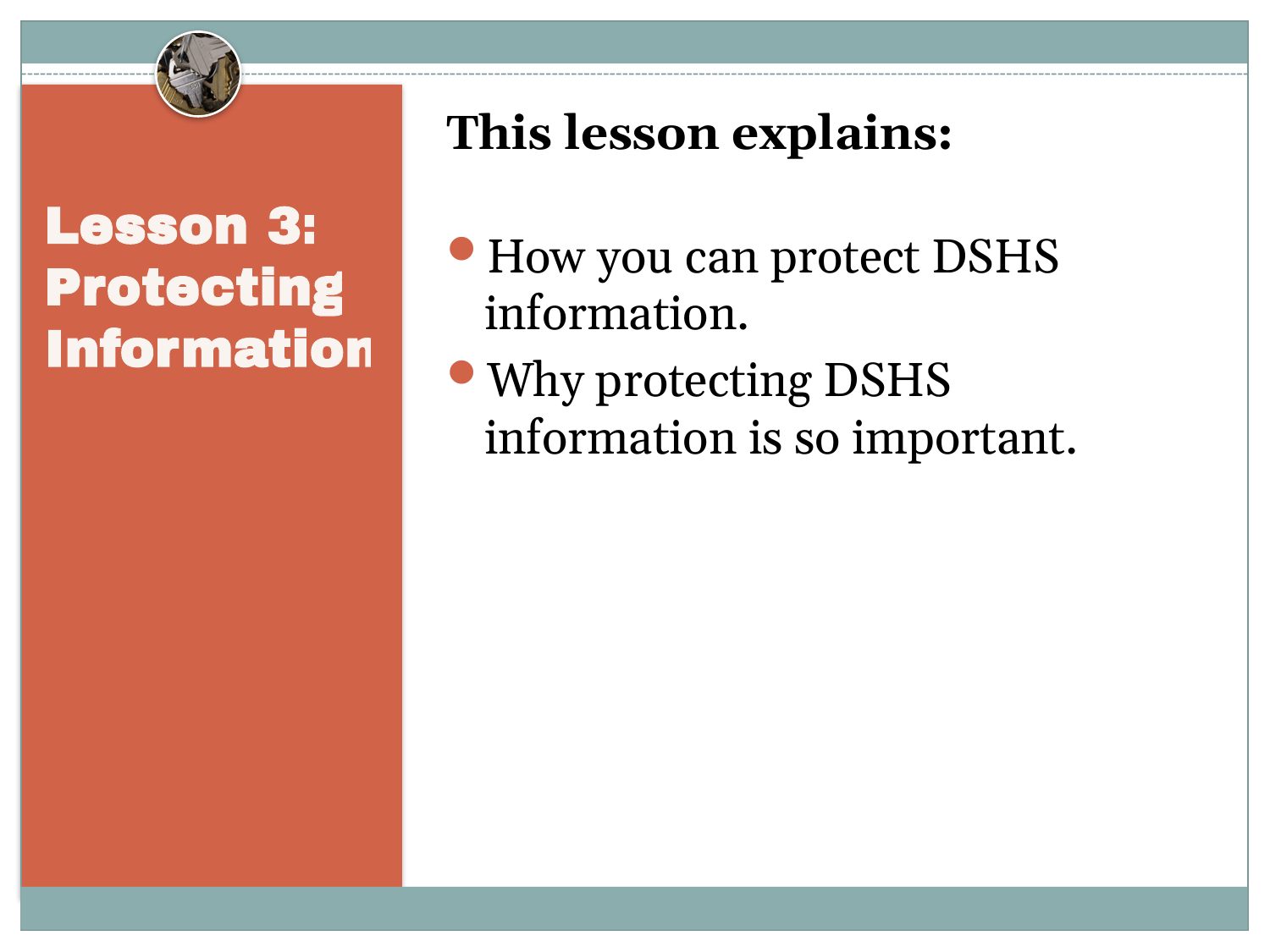

This lesson explains:
How you can protect DSHS information.
Why protecting DSHS information is so important.

# Lesson 3: Protecting Information